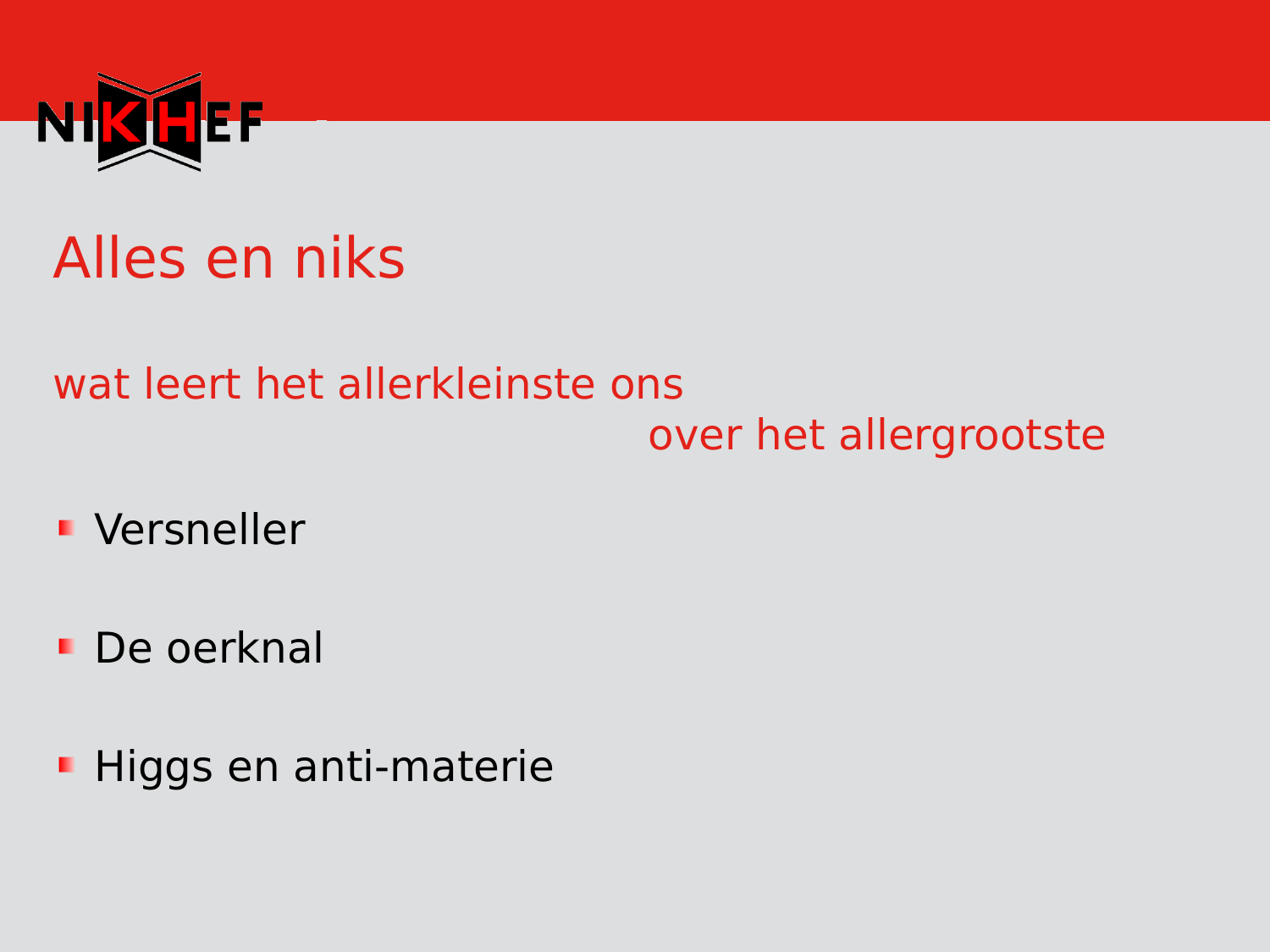

# Alles en niks wat leert het allerkleinste ons over het allergrootste
Versneller

De oerknal

Higgs en anti-materie